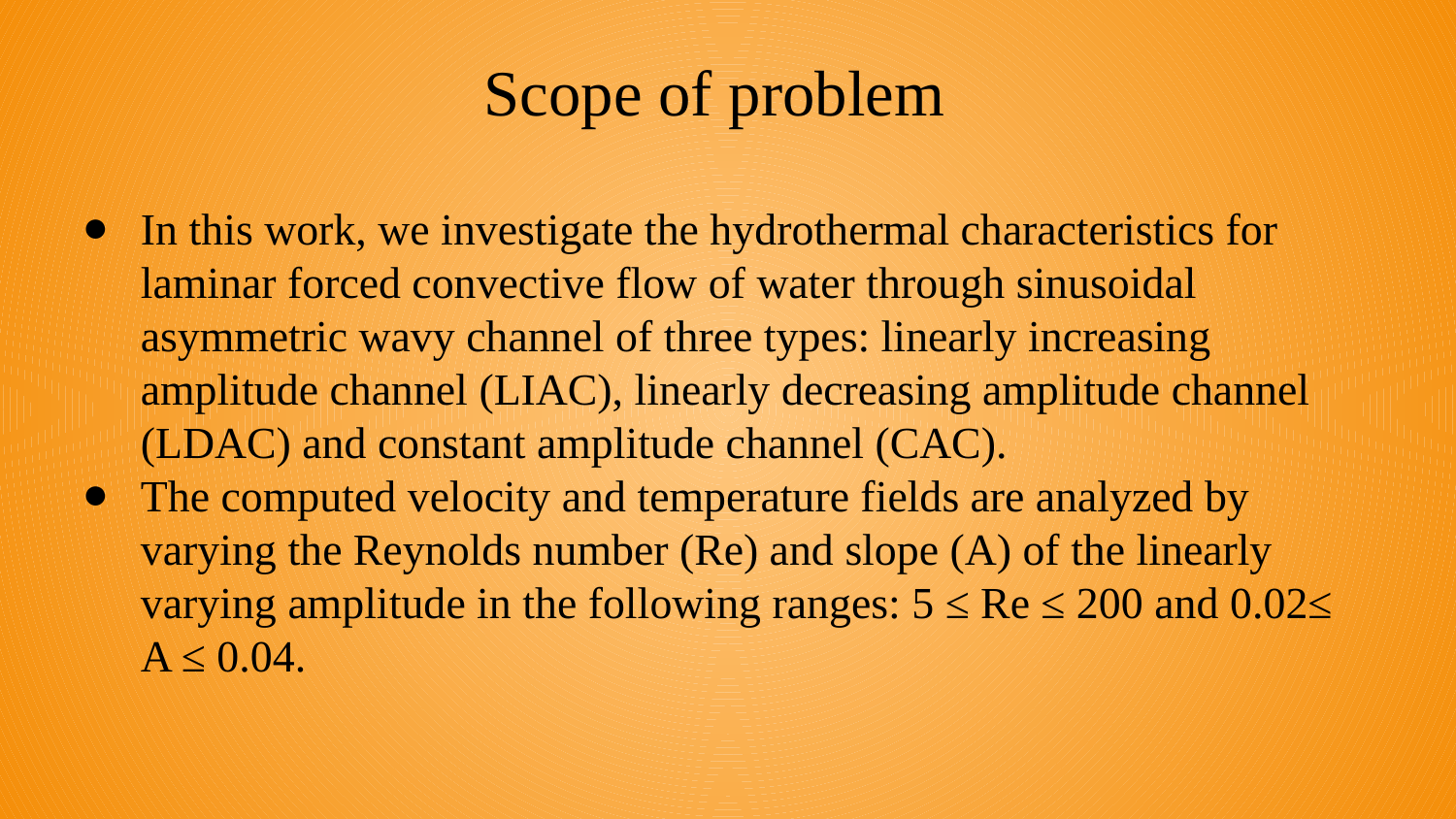

Scope of problem
In this work, we investigate the hydrothermal characteristics for laminar forced convective flow of water through sinusoidal asymmetric wavy channel of three types: linearly increasing amplitude channel (LIAC), linearly decreasing amplitude channel (LDAC) and constant amplitude channel (CAC).
The computed velocity and temperature fields are analyzed by varying the Reynolds number (Re) and slope (A) of the linearly varying amplitude in the following ranges: 5 ≤ Re ≤ 200 and 0.02≤ A ≤ 0.04.